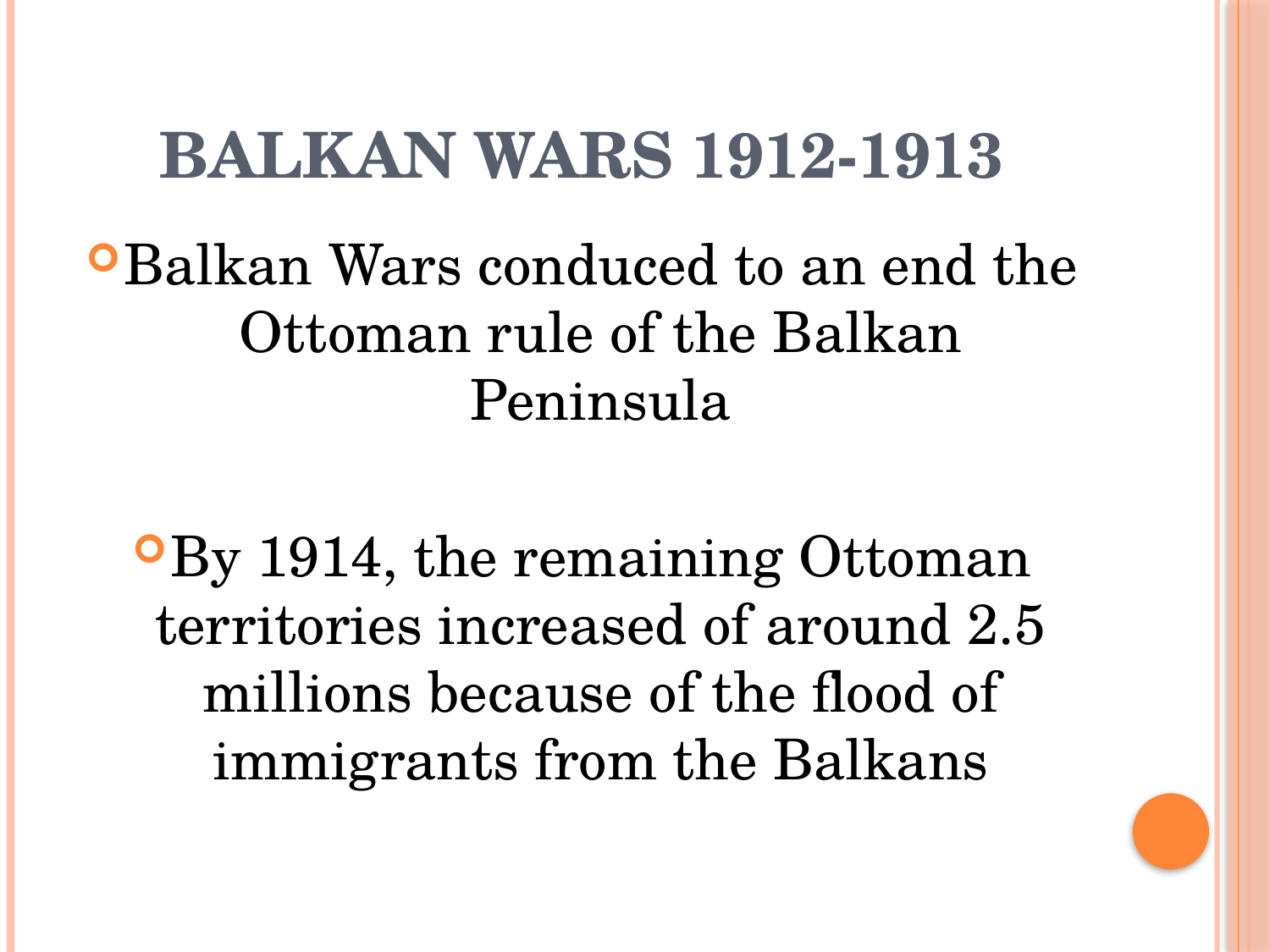

# BALKAN WARS 1912-1913
Balkan Wars conduced to an end the Ottoman rule of the Balkan Peninsula

By 1914, the remaining Ottoman territories increased of around 2.5 millions because of the flood of immigrants from the Balkans